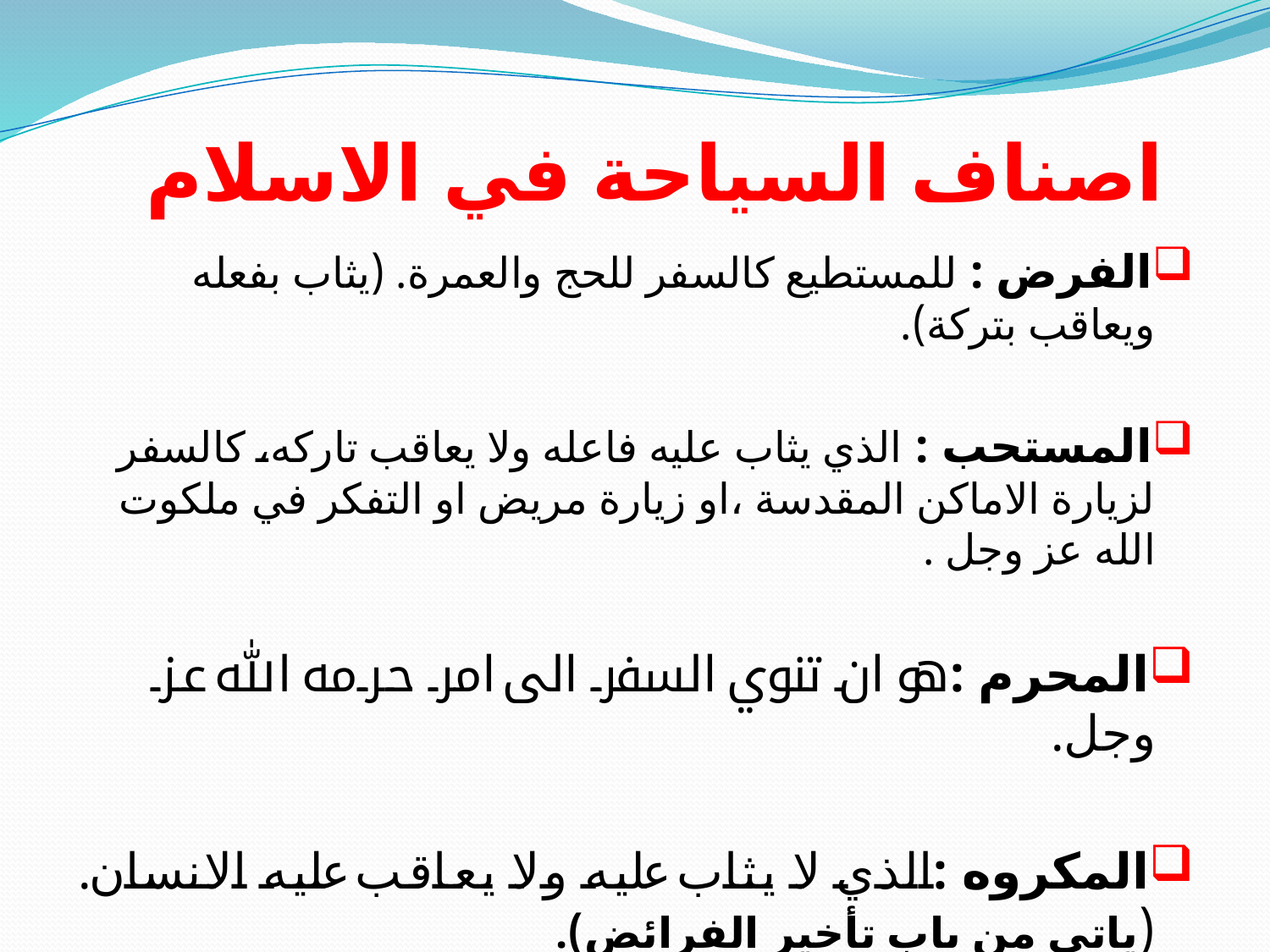

# اصناف السياحة في الاسلام
الفرض : للمستطيع كالسفر للحج والعمرة. (يثاب بفعله ويعاقب بتركة).

المستحب : الذي يثاب عليه فاعله ولا يعاقب تاركه، كالسفر لزيارة الاماكن المقدسة ،او زيارة مريض او التفكر في ملكوت الله عز وجل .

المحرم :هو ان تنوي السفر الى امر حرمه الله عز وجل.

المكروه :الذي لا يثاب عليه ولا يعاقب عليه الانسان.(ياتي من باب تأخير الفرائض).